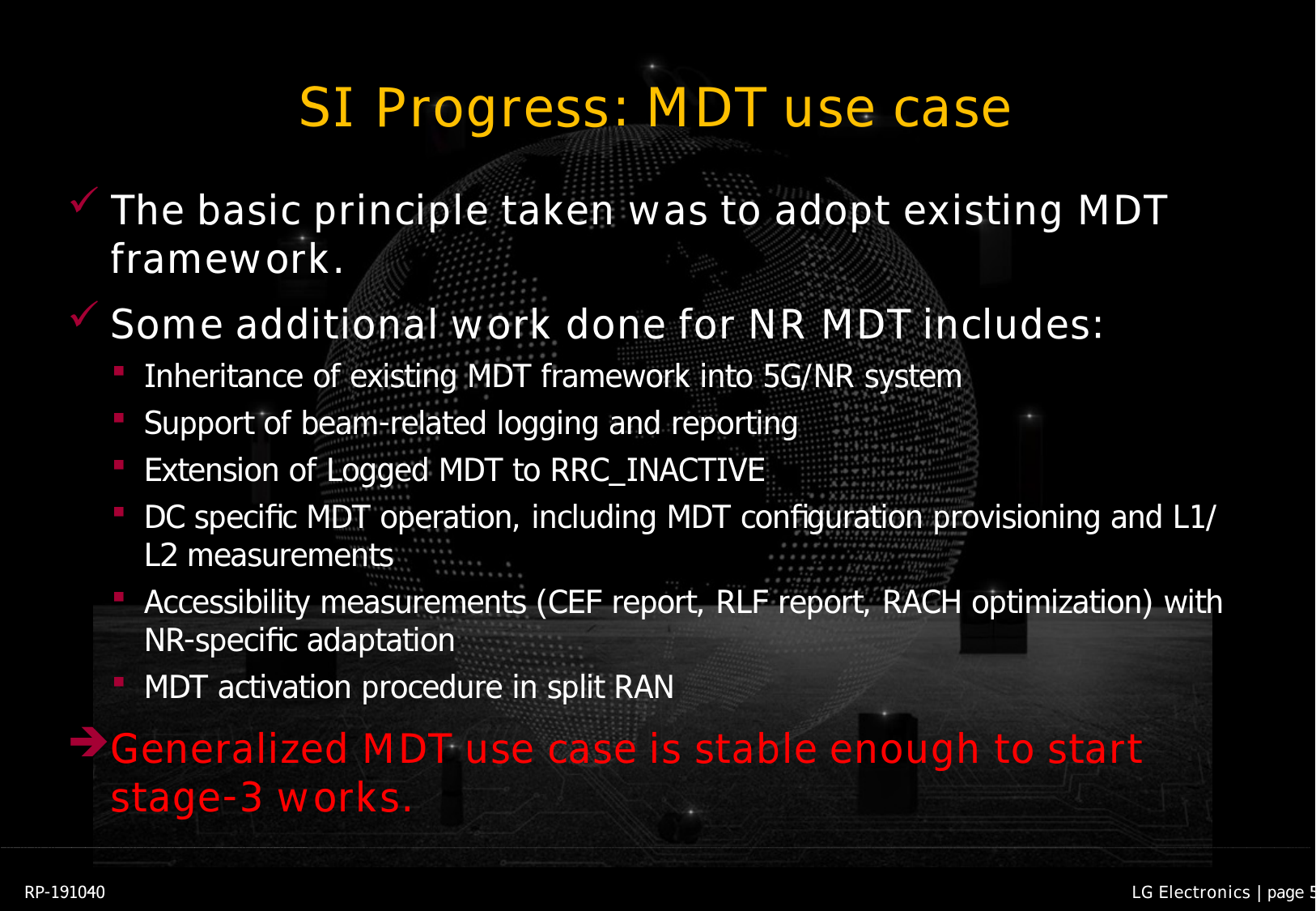

# SI Progress: MDT use case
The basic principle taken was to adopt existing MDT framework.
Some additional work done for NR MDT includes:
Inheritance of existing MDT framework into 5G/NR system
Support of beam-related logging and reporting
Extension of Logged MDT to RRC_INACTIVE
DC specific MDT operation, including MDT configuration provisioning and L1/L2 measurements
Accessibility measurements (CEF report, RLF report, RACH optimization) with NR-specific adaptation
MDT activation procedure in split RAN
Generalized MDT use case is stable enough to start stage-3 works.